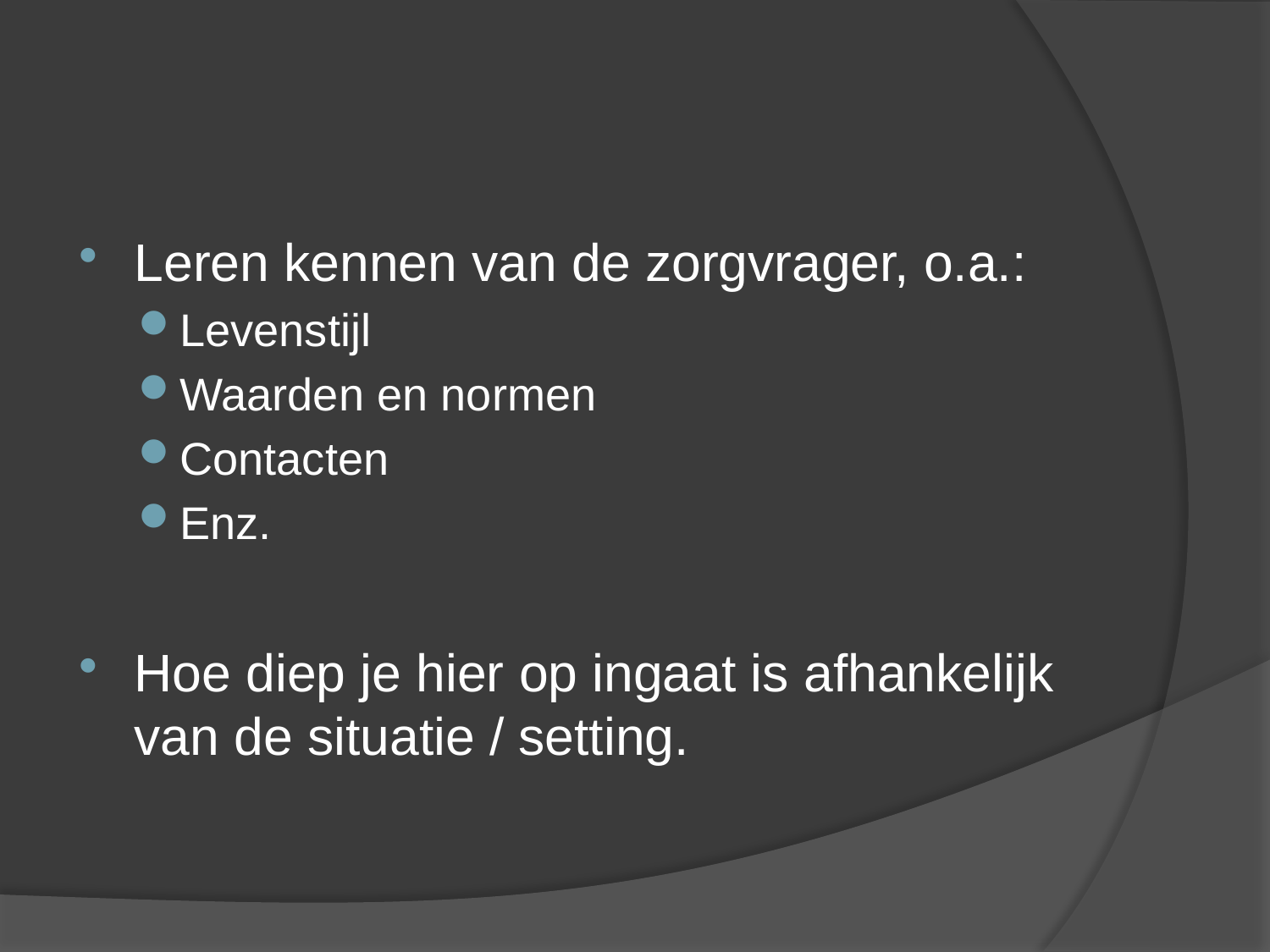

#
Leren kennen van de zorgvrager, o.a.:
Levenstijl
Waarden en normen
Contacten
Enz.

Hoe diep je hier op ingaat is afhankelijk van de situatie / setting.